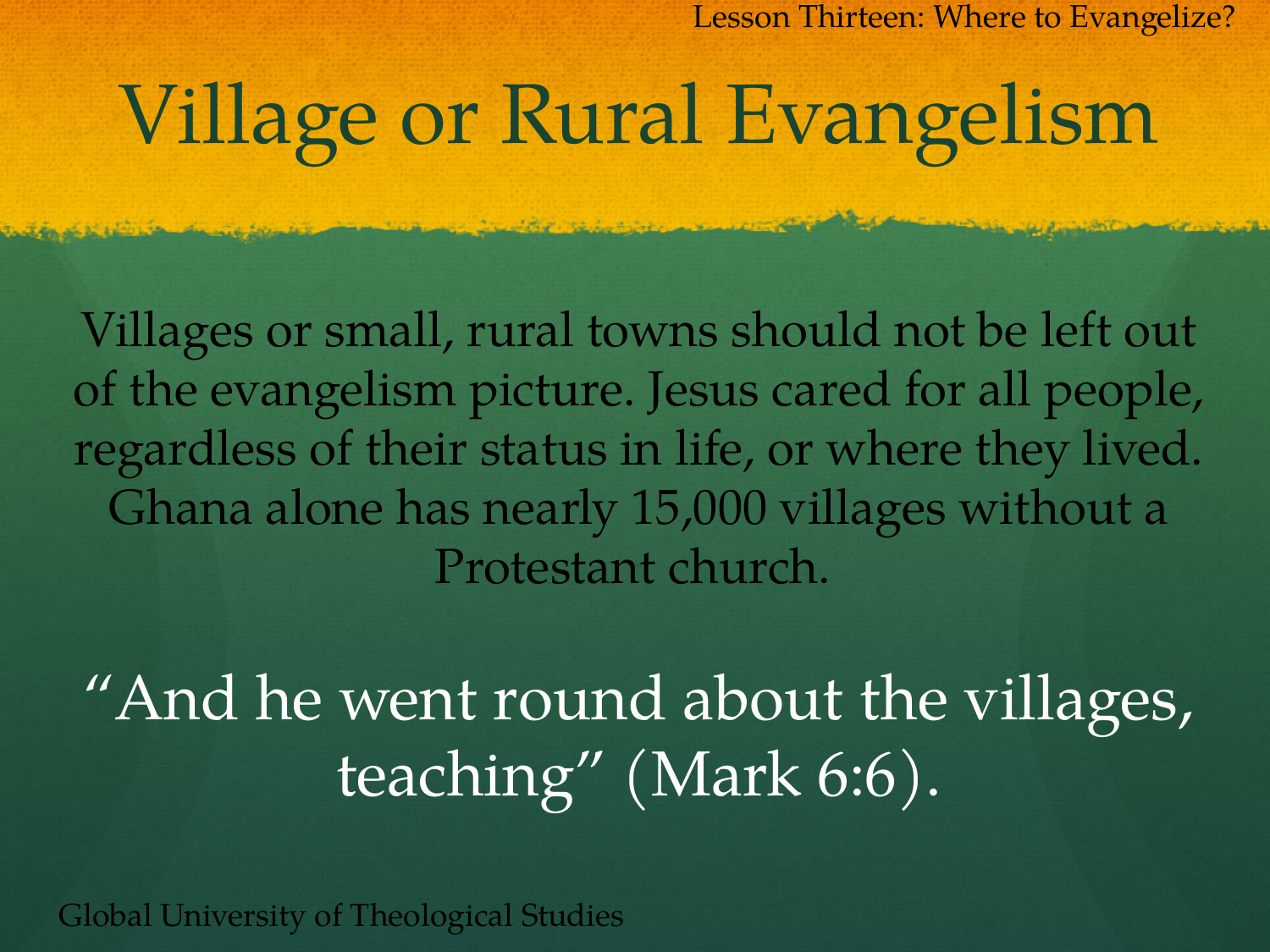

Lesson Thirteen: Where to Evangelize?

# Village or Rural Evangelism
Villages or small, rural towns should not be left out of the evangelism picture. Jesus cared for all people, regardless of their status in life, or where they lived. Ghana alone has nearly 15,000 villages without a Protestant church.
“And he went round about the villages, teaching” (Mark 6:6).
Global University of Theological Studies